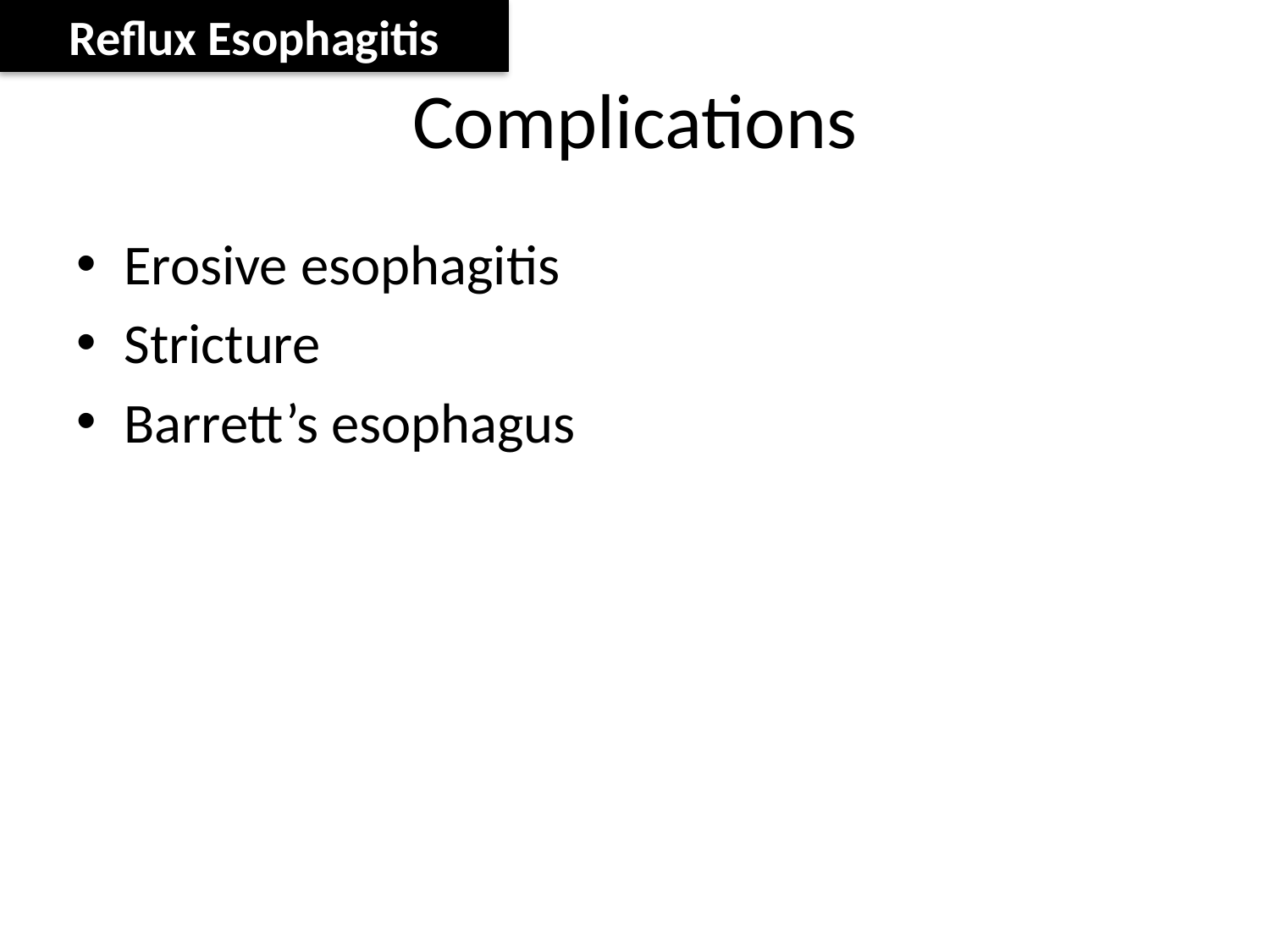

Reflux Esophagitis
# Complications
Erosive esophagitis
Stricture
Barrett’s esophagus